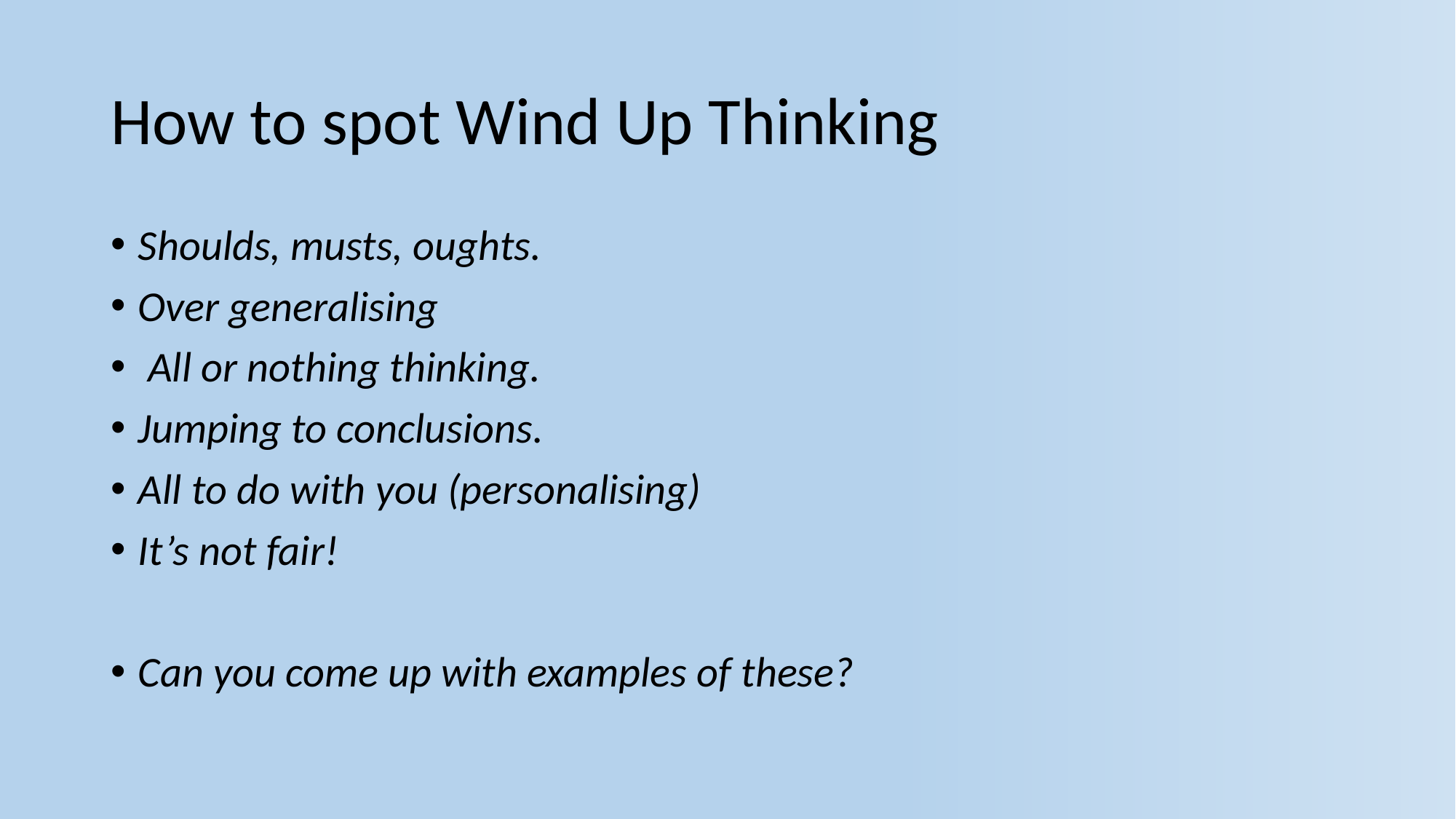

# How to spot Wind Up Thinking
Shoulds, musts, oughts.
Over generalising
 All or nothing thinking.
Jumping to conclusions.
All to do with you (personalising)
It’s not fair!

Can you come up with examples of these?